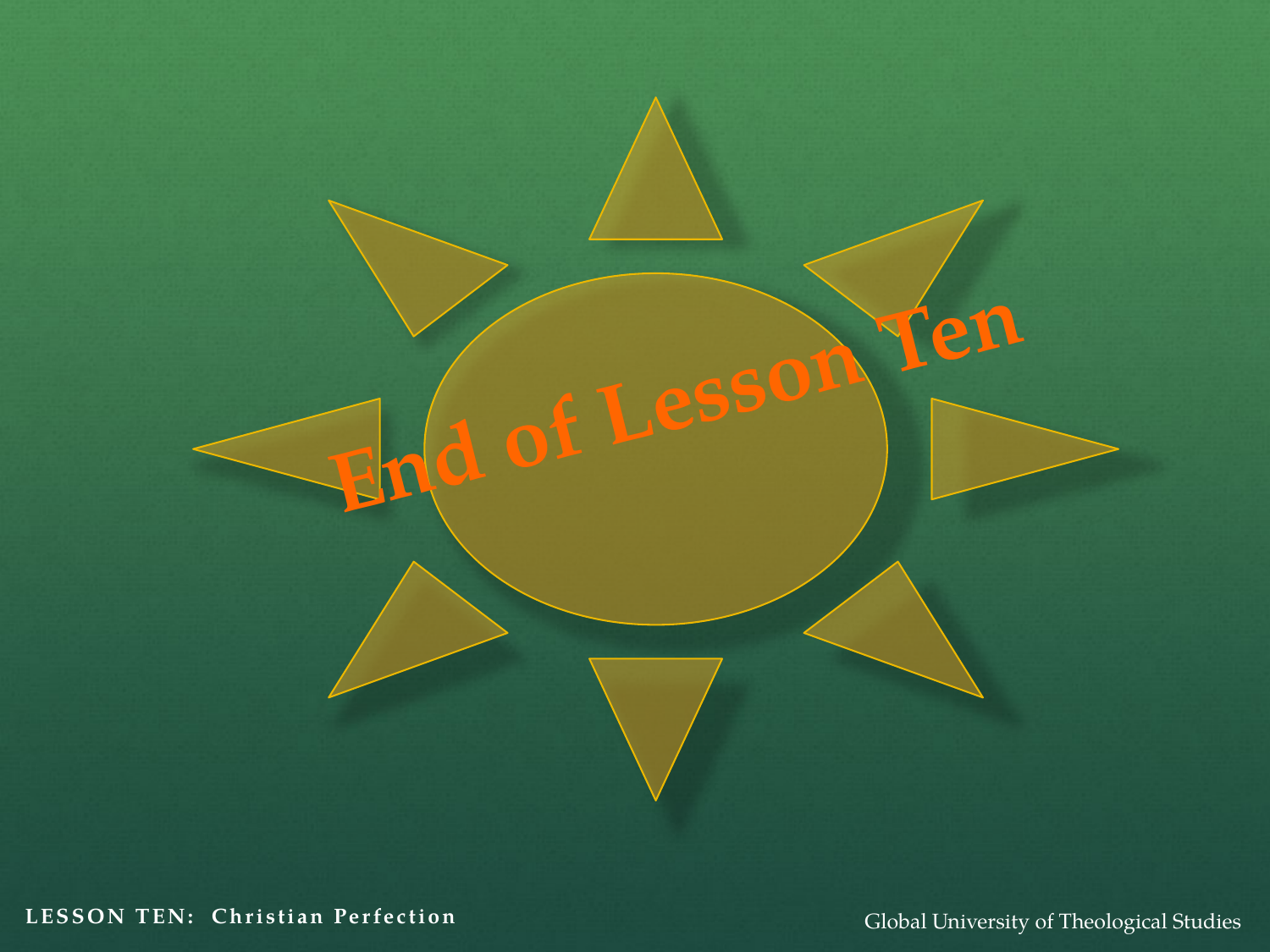

End of Lesson Ten
LESSON TEN:  Christian Perfection
Global University of Theological Studies